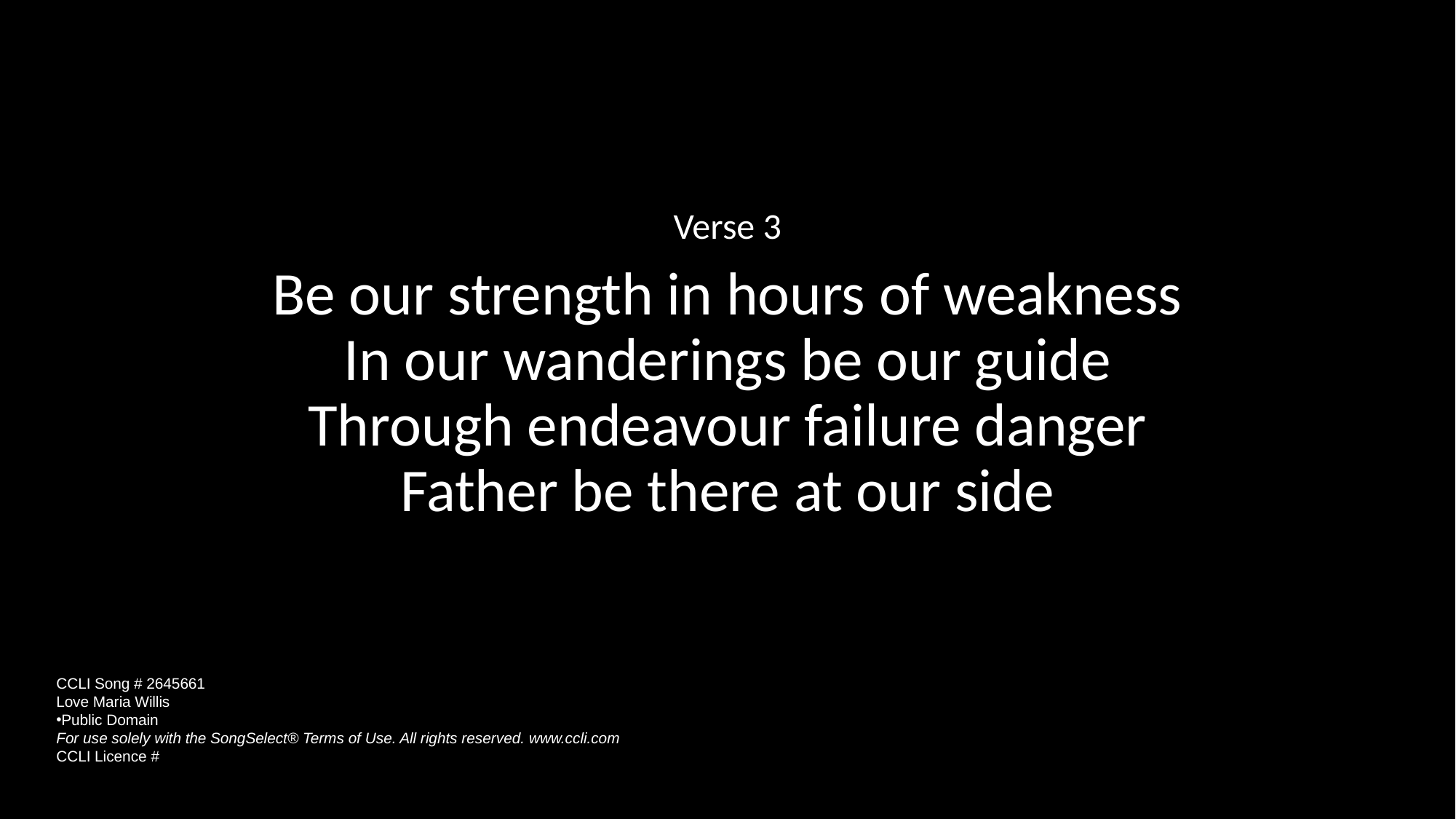

Verse 3
Be our strength in hours of weakness
In our wanderings be our guide
Through endeavour failure danger
Father be there at our side

CCLI Song # 2645661
Love Maria Willis
Public Domain
For use solely with the SongSelect® Terms of Use. All rights reserved. www.ccli.com
CCLI Licence #